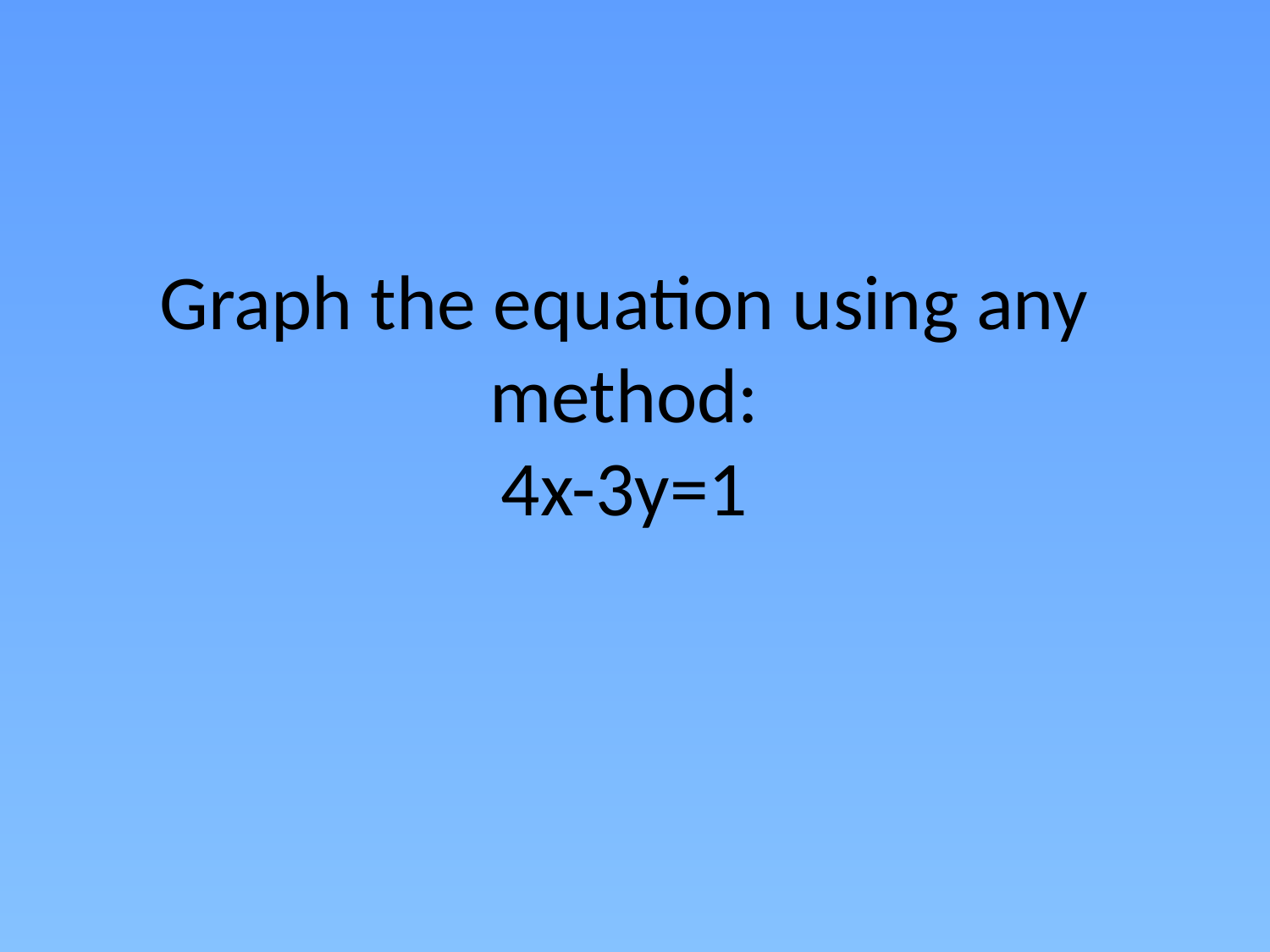

# Graph the equation using any method: 4x-3y=1